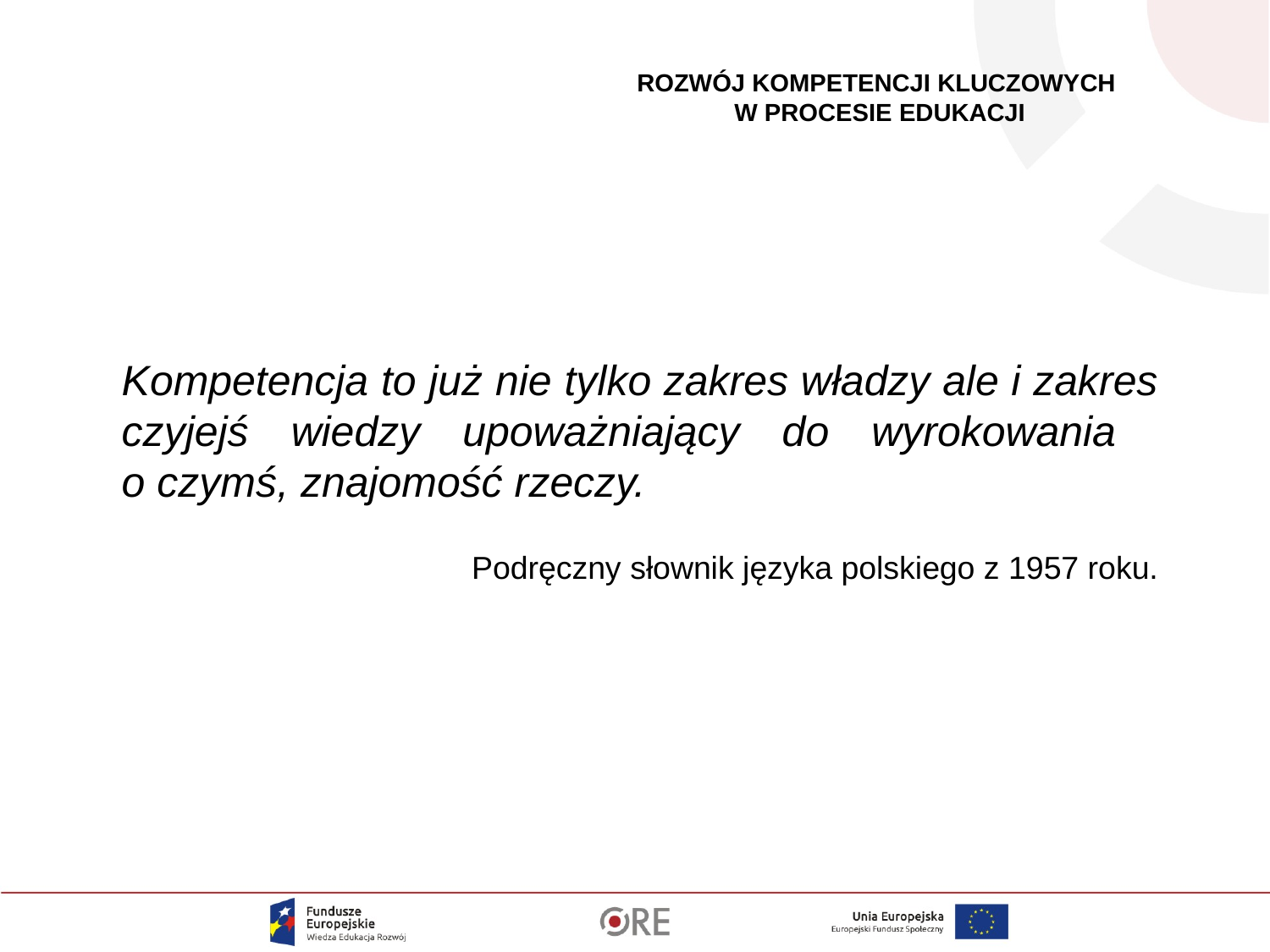

ROZWÓJ KOMPETENCJI KLUCZOWYCH
W PROCESIE EDUKACJI
Kompetencja to już nie tylko zakres władzy ale i zakres czyjejś wiedzy upoważniający do wyrokowania
o czymś, znajomość rzeczy.

Podręczny słownik języka polskiego z 1957 roku.